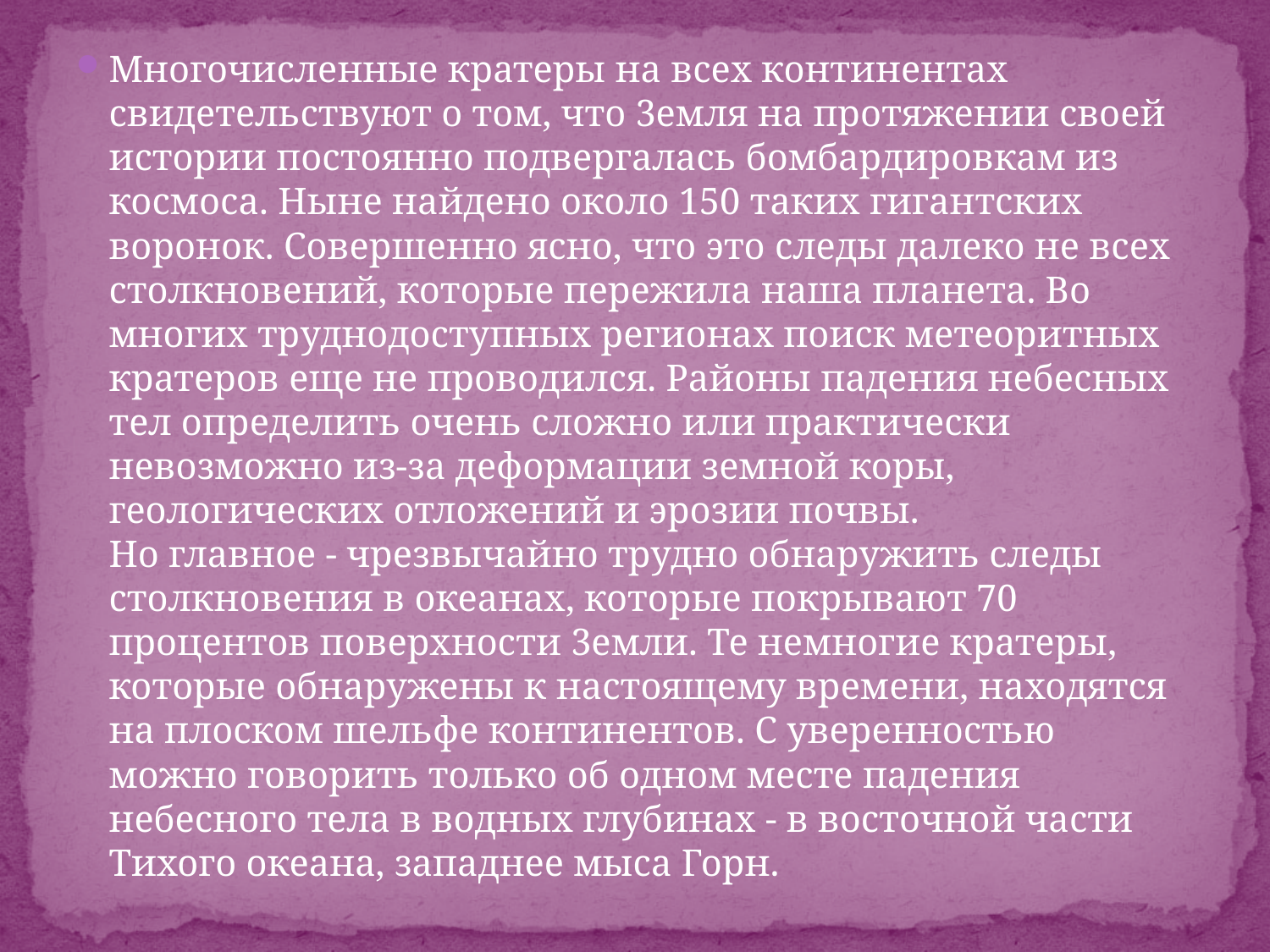

#
Многочисленные кратеры на всех континентах свидетельствуют о том, что 3емля на протяжении своей истории постоянно подвергалась бомбардировкам из космоса. Ныне найдено около 150 таких гигантских воронок. Совершенно ясно, что это следы далеко не всех столкновений, которые пережила наша планета. Во многих труднодоступных регионах поиск метеоритных кратеров еще не проводился. Районы падения небесных тел определить очень сложно или практически невозможно из-за деформации земной коры, геологических отложений и эрозии почвы.
Но главное - чрезвычайно трудно обнаружить следы столкновения в океанах, которые покрывают 70 процентов поверхности 3емли. Те немногие кратеры, которые обнаружены к настоящему времени, находятся на плоском шельфе континентов. С уверенностью можно говорить только об одном месте падения небесного тела в водных глубинах - в восточной части Тихого океана, западнее мыса Горн.